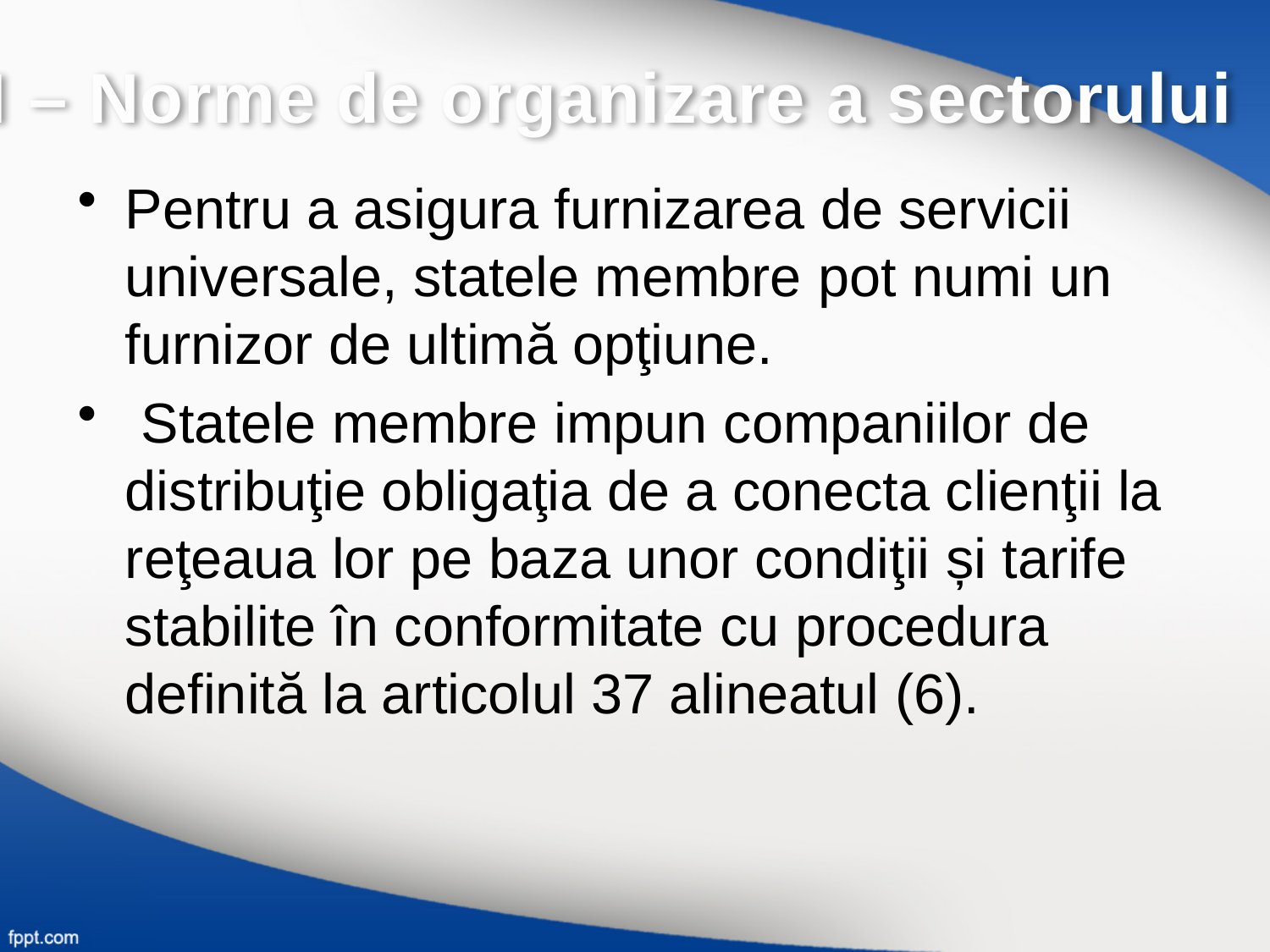

II – Norme de organizare a sectorului
Pentru a asigura furnizarea de servicii universale, statele membre pot numi un furnizor de ultimă opţiune.
 Statele membre impun companiilor de distribuţie obligaţia de a conecta clienţii la reţeaua lor pe baza unor condiţii și tarife stabilite în conformitate cu procedura definită la articolul 37 alineatul (6).